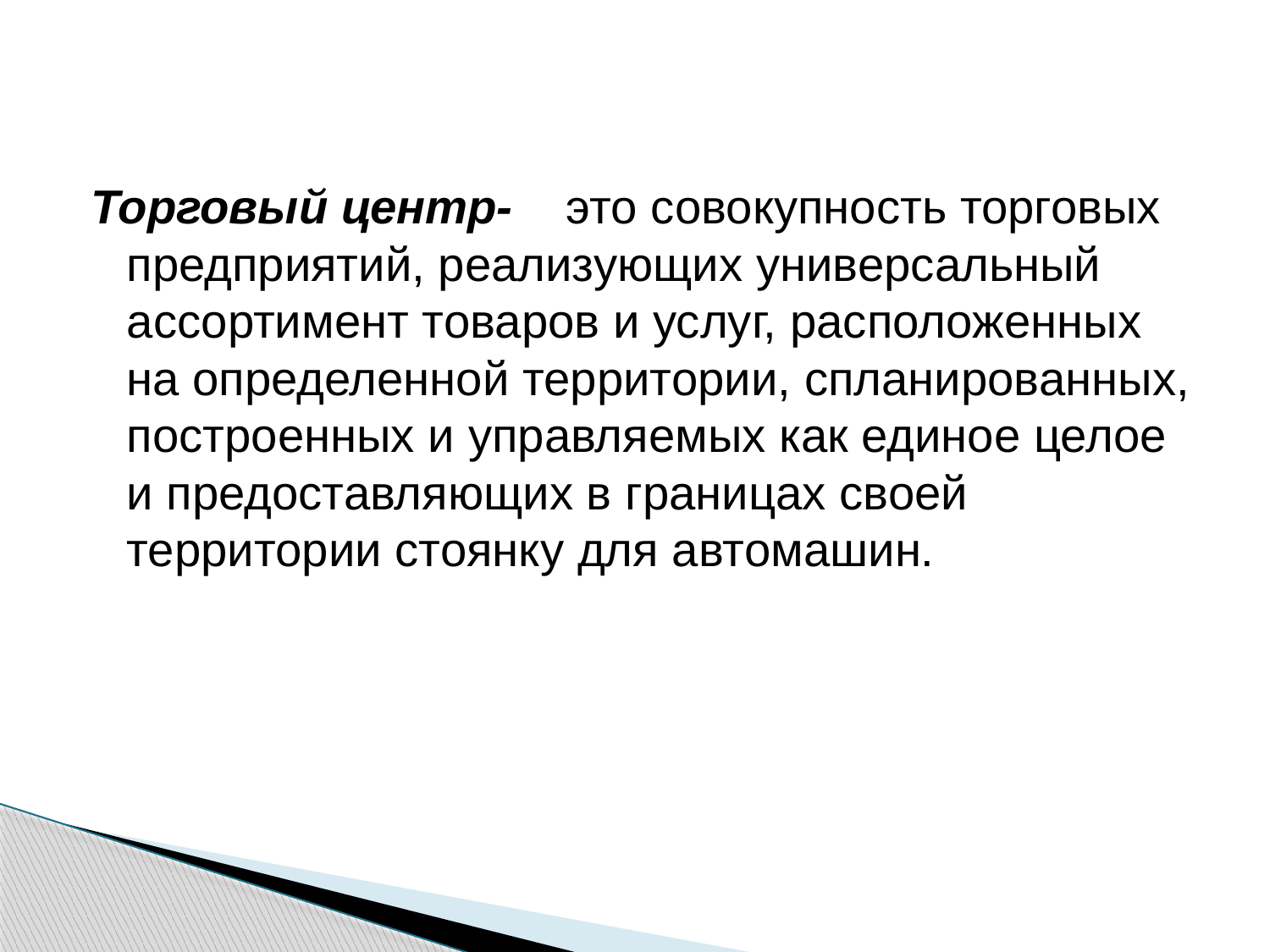

Торговый центр-    это совокупность торговых предприятий, реализующих универсальный ассортимент товаров и услуг, расположенных на определенной территории, спланированных, построенных и управляемых как единое целое и предоставляющих в границах своей территории стоянку для автомашин.